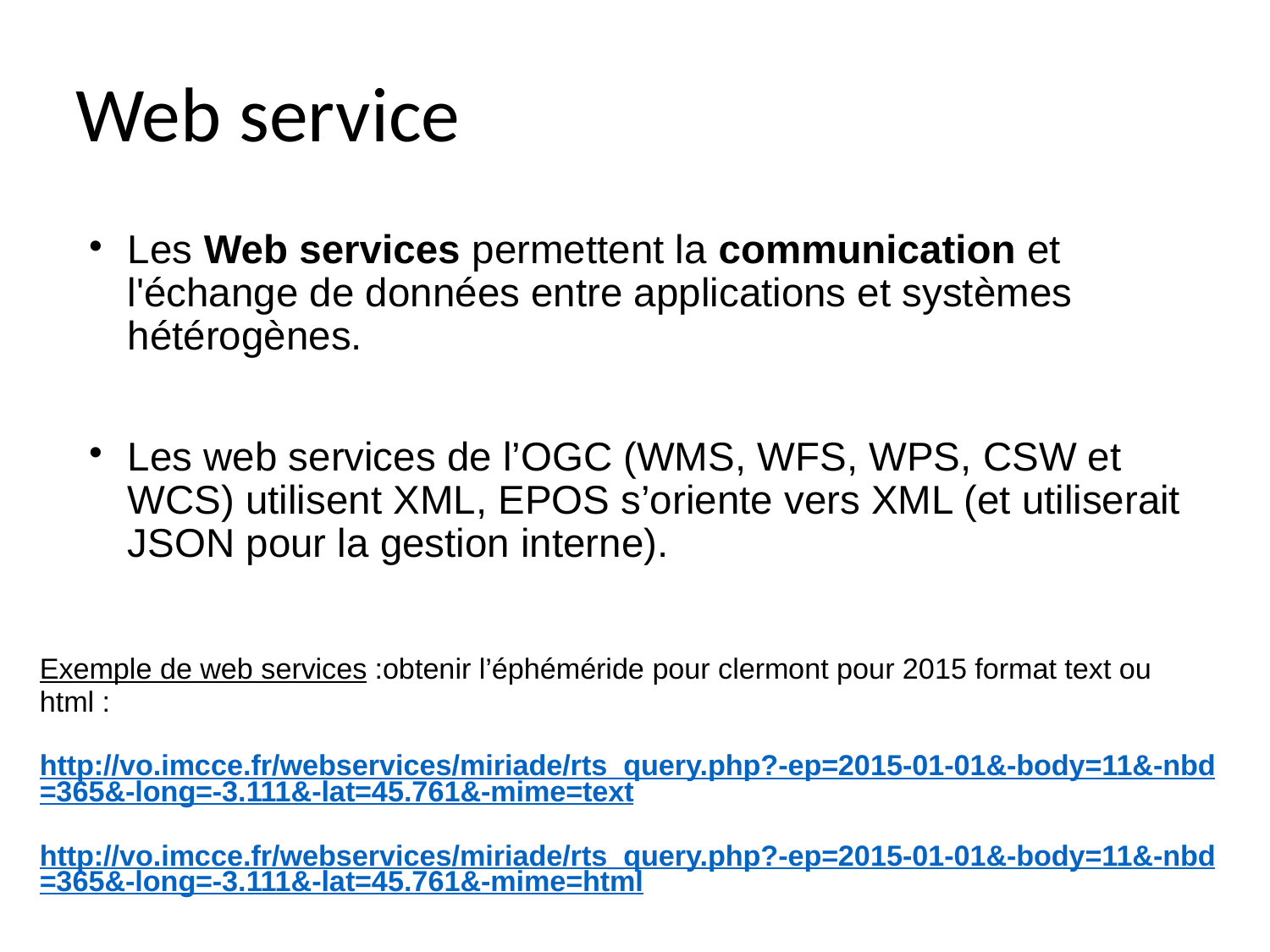

# Web service
Les Web services permettent la communication et l'échange de données entre applications et systèmes hétérogènes.

Les web services de l’OGC (WMS, WFS, WPS, CSW et WCS) utilisent XML, EPOS s’oriente vers XML (et utiliserait JSON pour la gestion interne).
Exemple de web services :obtenir l’éphéméride pour clermont pour 2015 format text ou html :

http://vo.imcce.fr/webservices/miriade/rts_query.php?-ep=2015-01-01&-body=11&-nbd=365&-long=-3.111&-lat=45.761&-mime=text

http://vo.imcce.fr/webservices/miriade/rts_query.php?-ep=2015-01-01&-body=11&-nbd=365&-long=-3.111&-lat=45.761&-mime=html